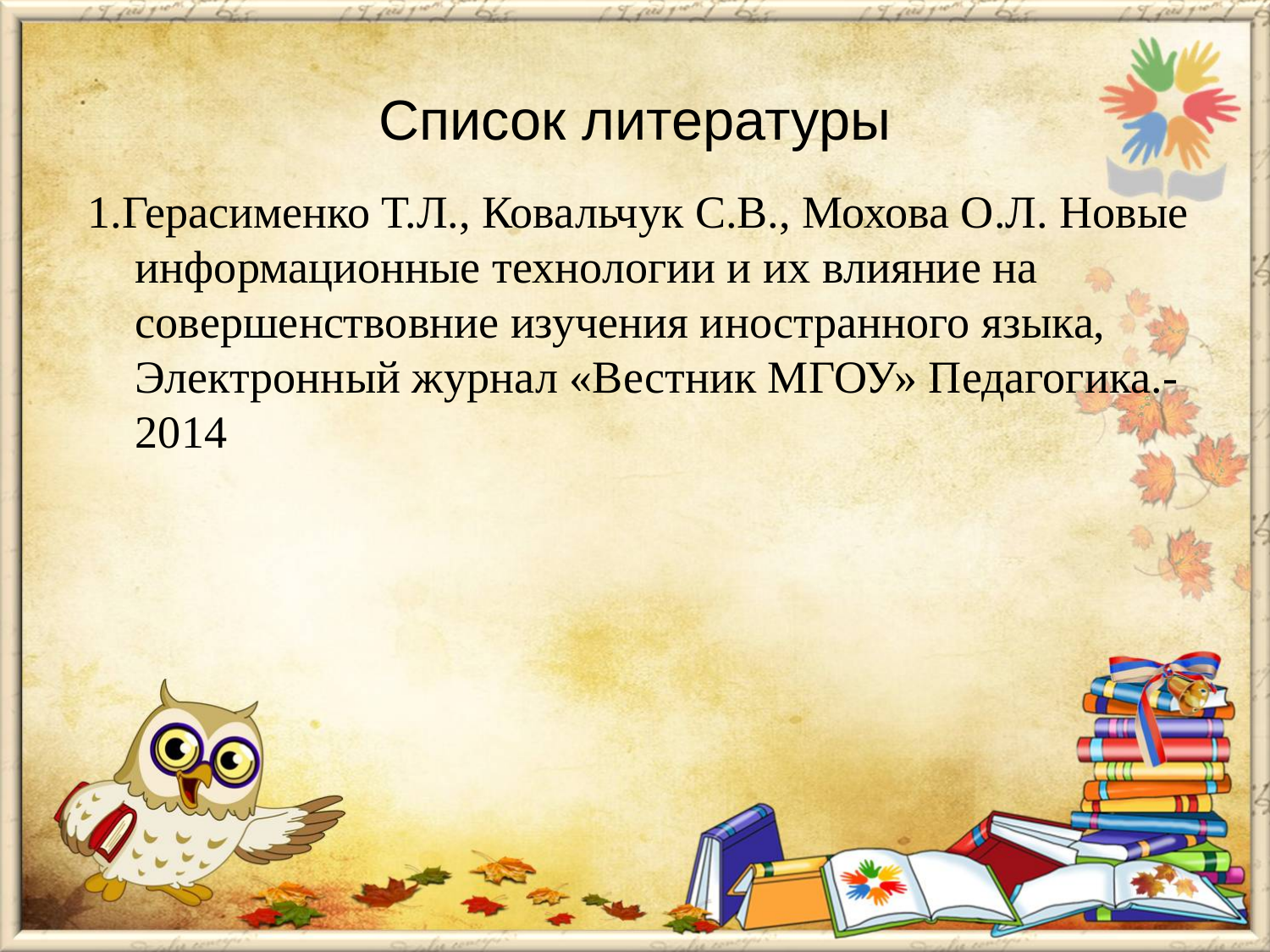

Список литературы
1.Герасименко Т.Л., Ковальчук С.В., Мохова О.Л. Новые информационные технологии и их влияние на совершенствовние изучения иностранного языка, Электронный журнал «Вестник МГОУ» Педагогика.-2014